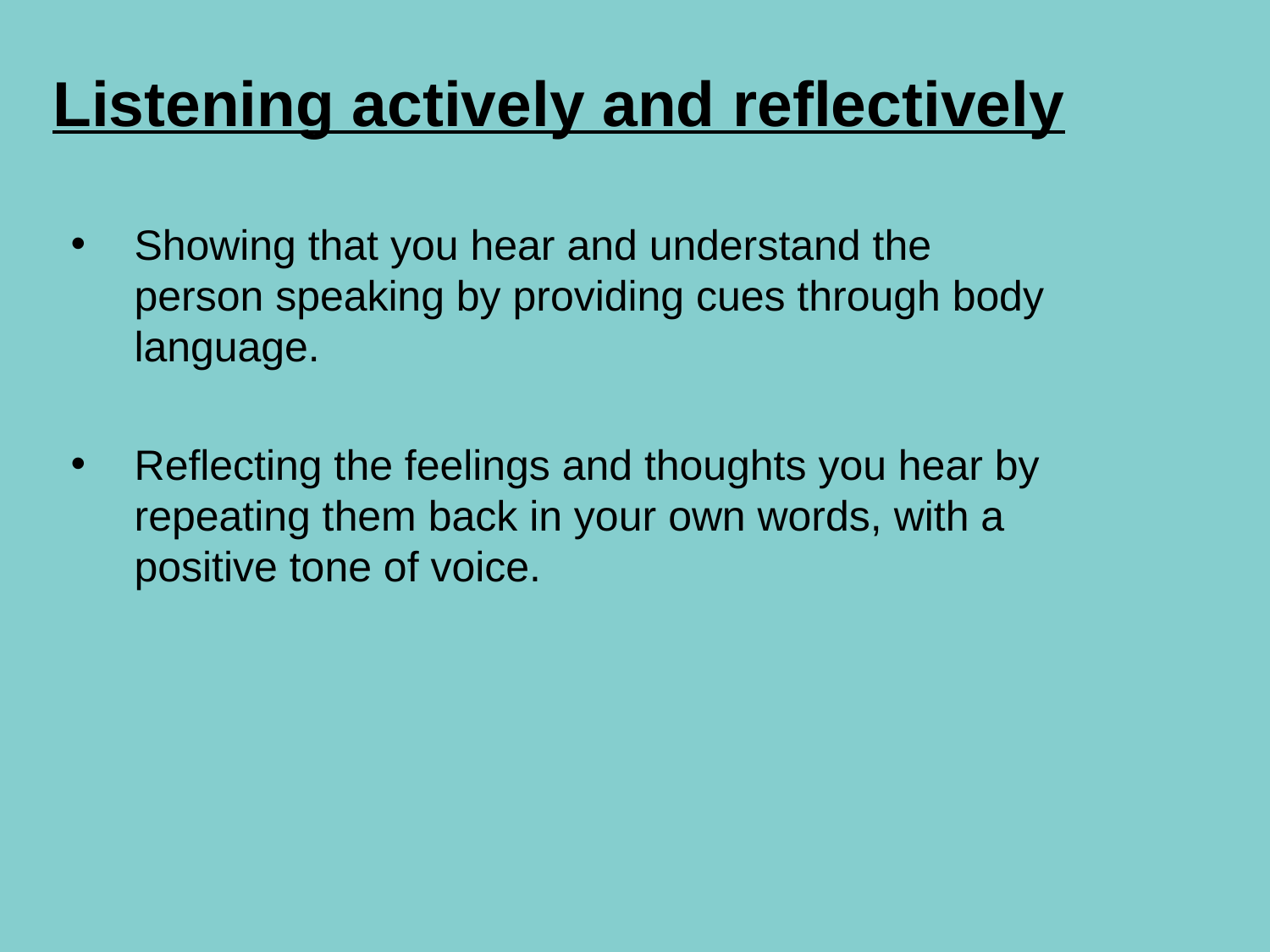

# Listening actively and reflectively
Showing that you hear and understand the person speaking by providing cues through body language.

Reflecting the feelings and thoughts you hear by repeating them back in your own words, with a positive tone of voice.